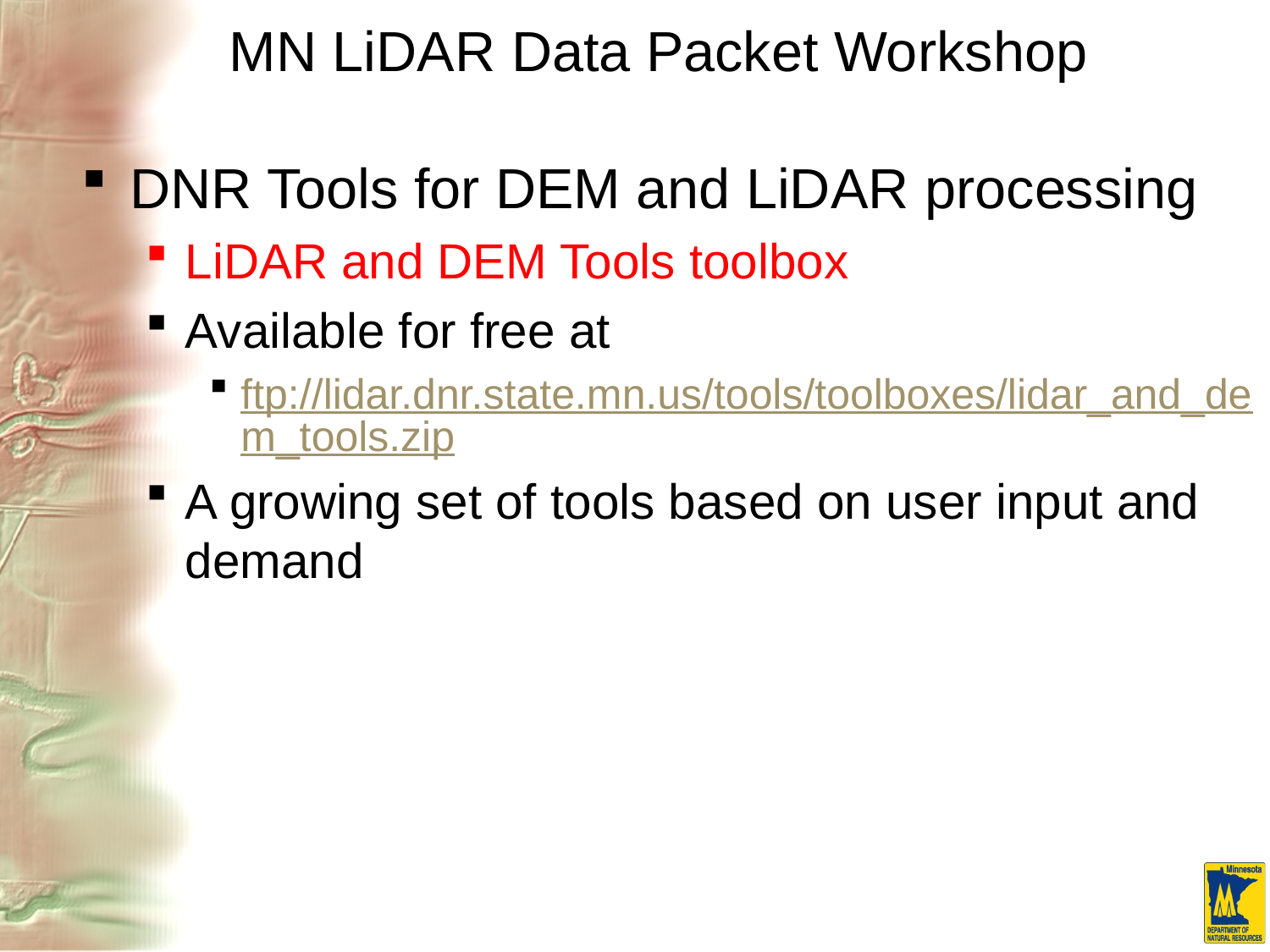

# MN LiDAR Data Packet Workshop
DNR Tools for DEM and LiDAR processing
LiDAR and DEM Tools toolbox
Available for free at
ftp://lidar.dnr.state.mn.us/tools/toolboxes/lidar_and_dem_tools.zip
A growing set of tools based on user input and demand